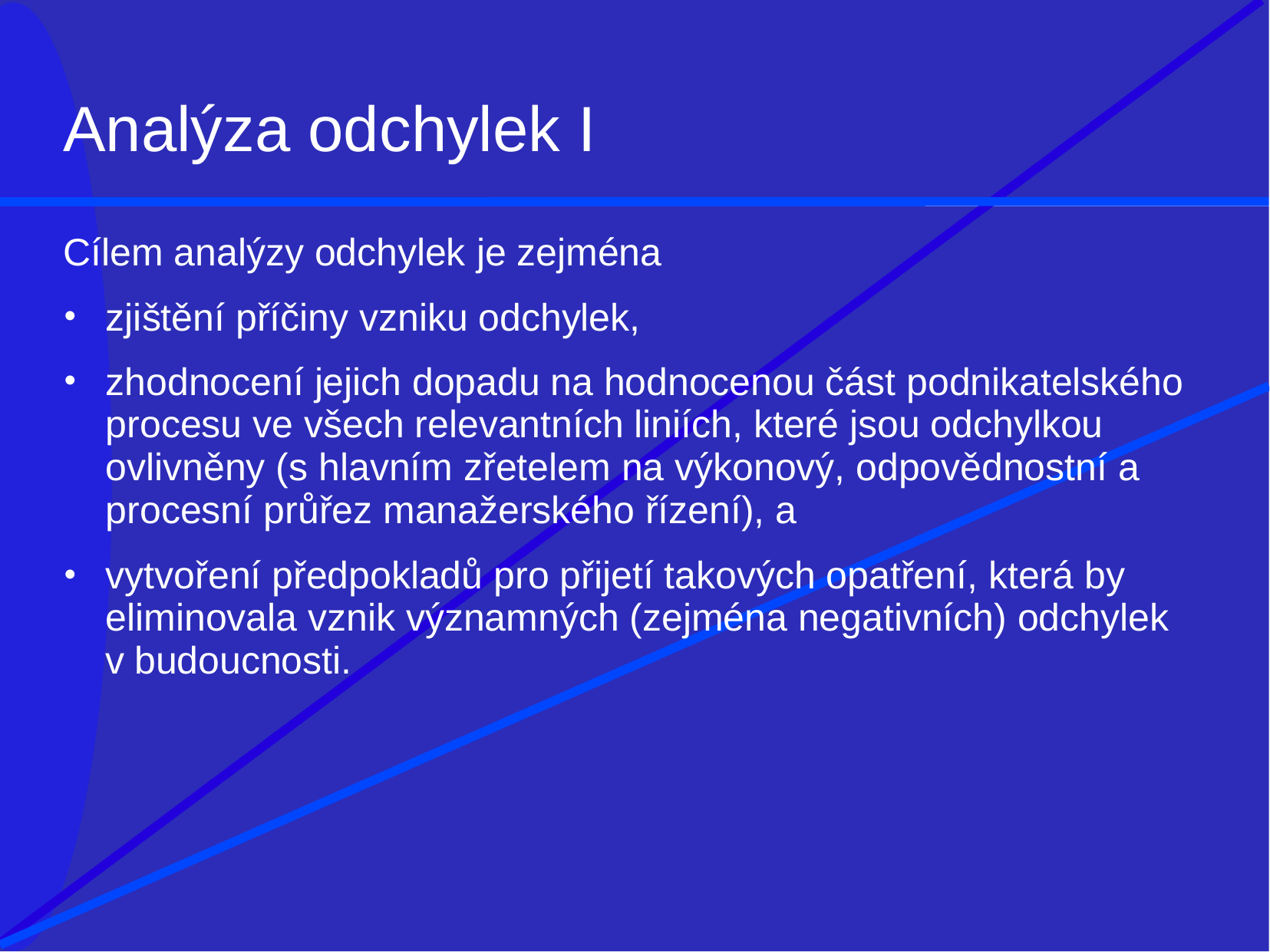

# Analýza odchylek I
Cílem analýzy odchylek je zejména
zjištění příčiny vzniku odchylek,
zhodnocení jejich dopadu na hodnocenou část podnikatelského procesu ve všech relevantních liniích, které jsou odchylkou ovlivněny (s hlavním zřetelem na výkonový, odpovědnostní a procesní průřez manažerského řízení), a
vytvoření předpokladů pro přijetí takových opatření, která by eliminovala vznik významných (zejména negativních) odchylek v budoucnosti.